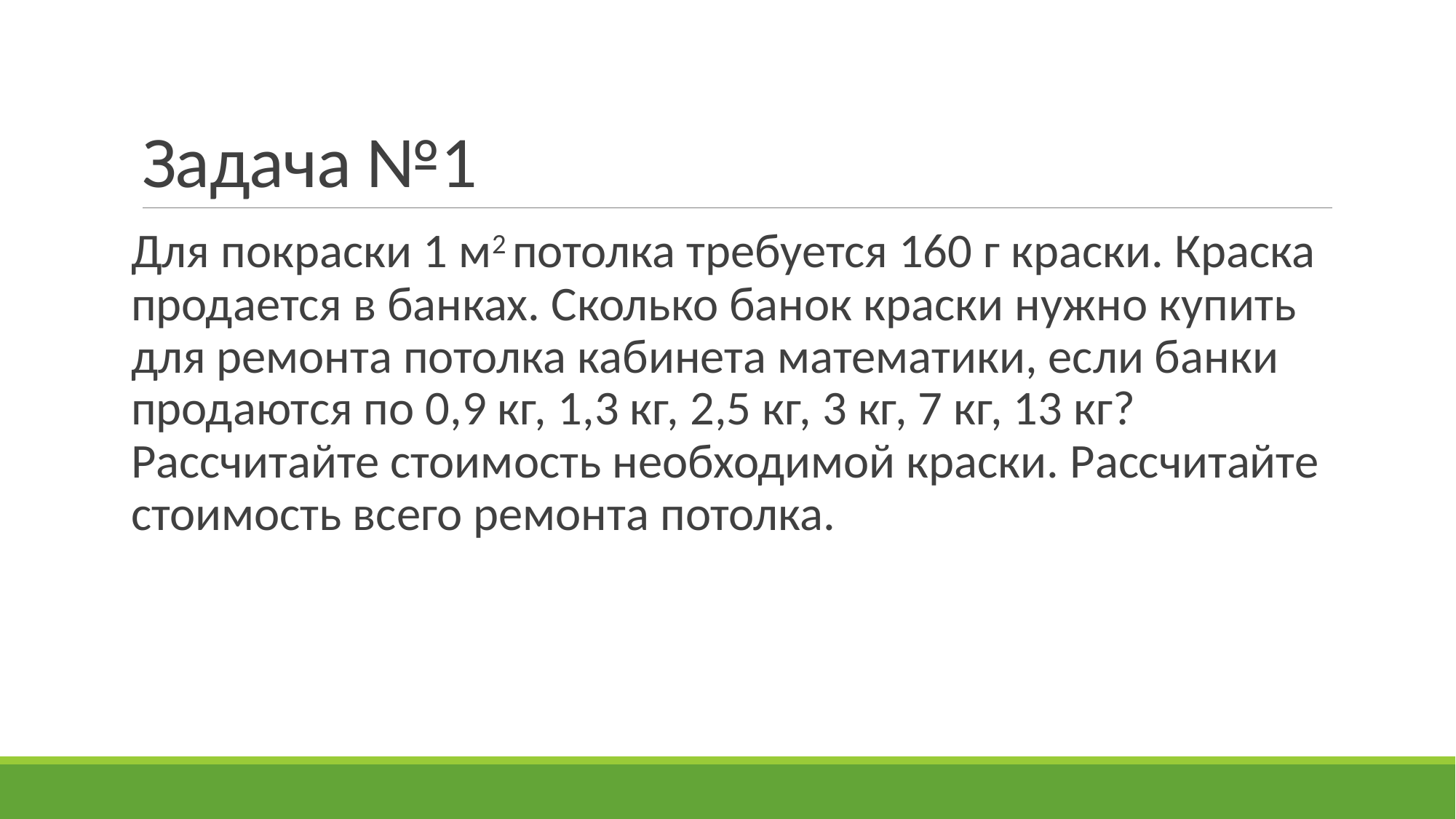

# Задача №1
Для покраски 1 м2 потолка требуется 160 г краски. Краска продается в банках. Сколько банок краски нужно купить для ремонта потолка кабинета математики, если банки продаются по 0,9 кг, 1,3 кг, 2,5 кг, 3 кг, 7 кг, 13 кг? Рассчитайте стоимость необходимой краски. Рассчитайте стоимость всего ремонта потолка.